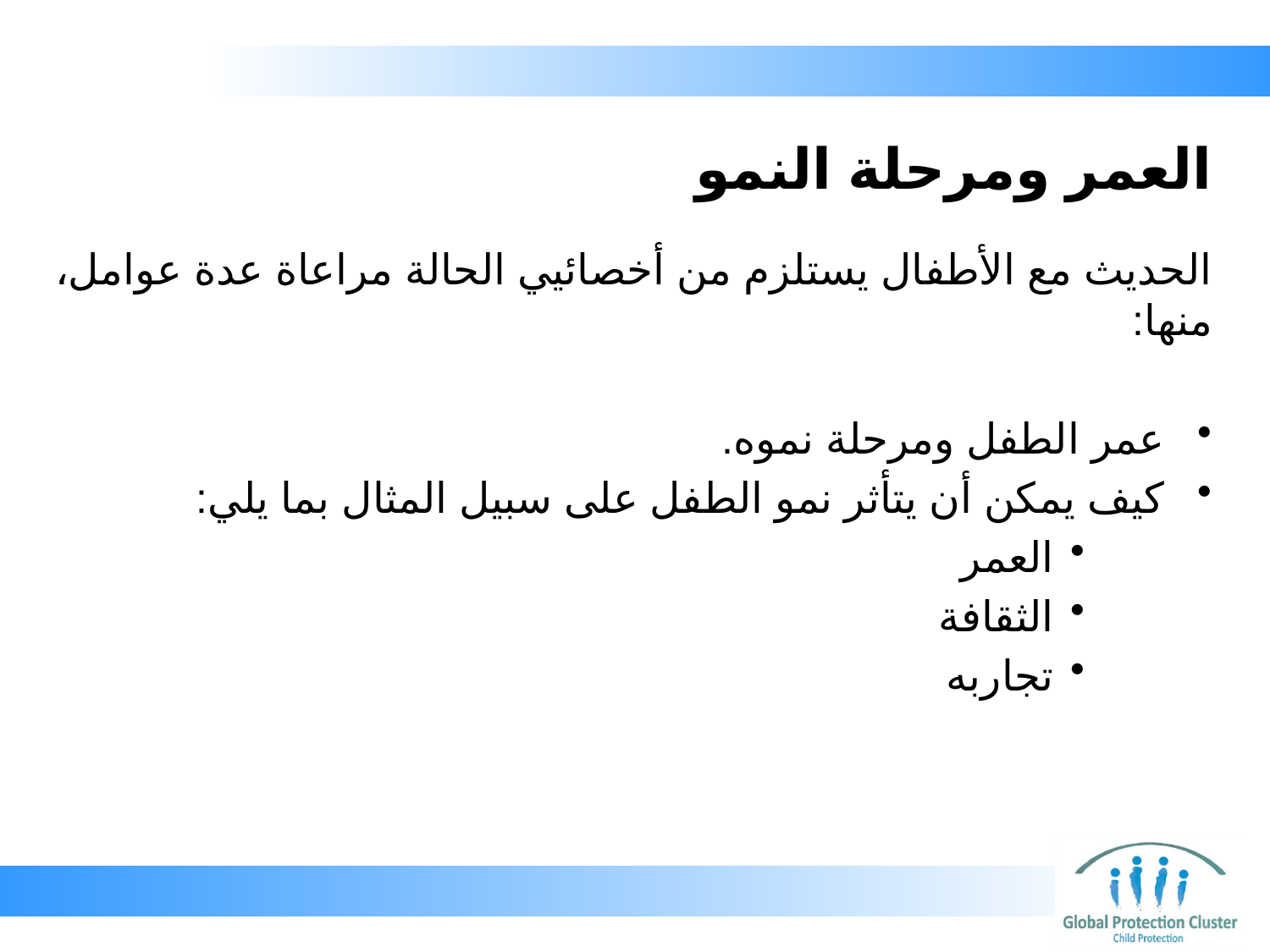

# العمر ومرحلة النمو
الحديث مع الأطفال يستلزم من أخصائيي الحالة مراعاة عدة عوامل، منها:

عمر الطفل ومرحلة نموه.
كيف يمكن أن يتأثر نمو الطفل على سبيل المثال بما يلي:
العمر
الثقافة
تجاربه